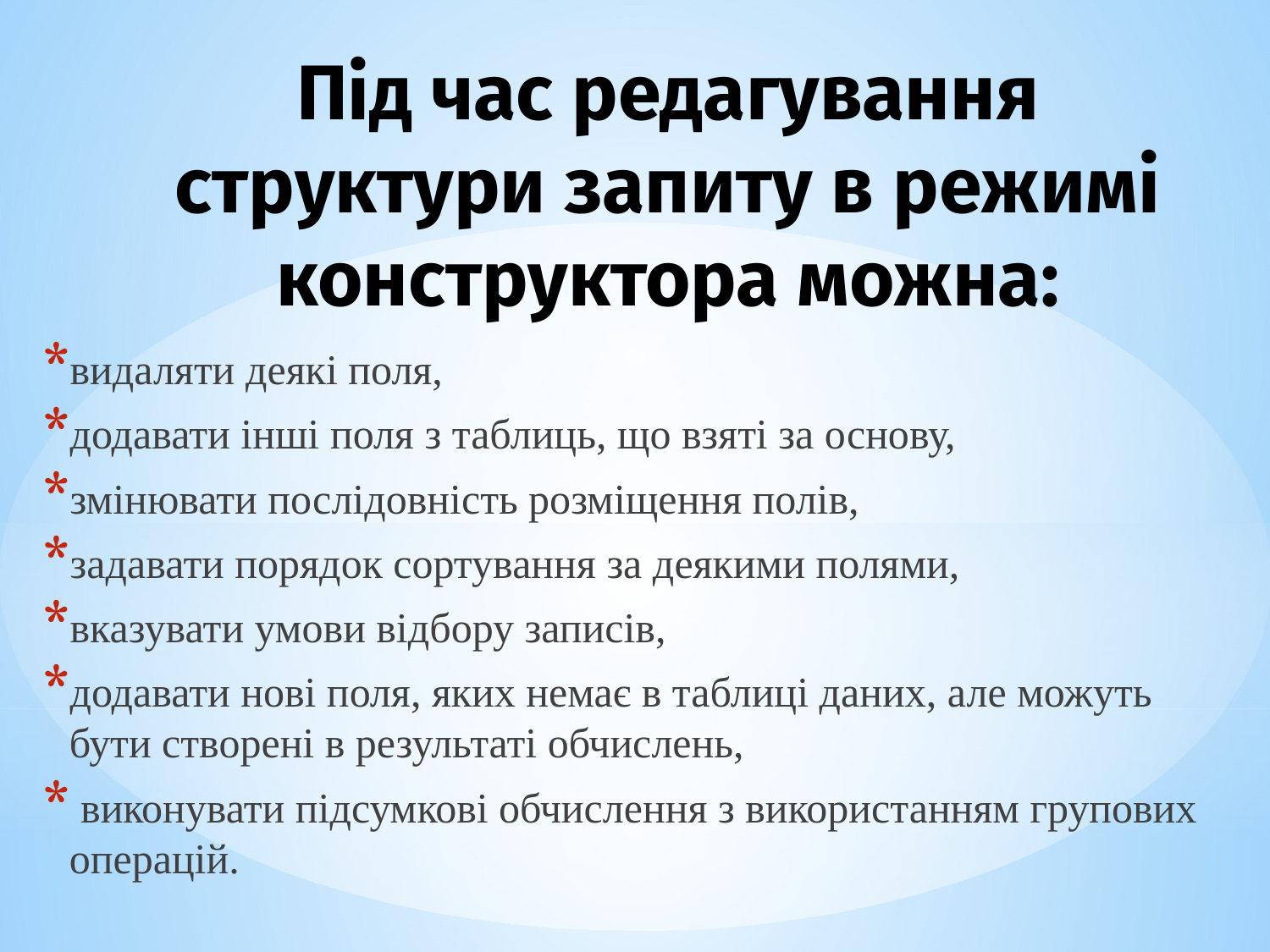

# Під час редагування структури запиту в режимі конструктора можна:
видаляти деякі поля,
додавати інші поля з таблиць, що взяті за основу,
змінювати послідовність розміщення полів,
задавати порядок сортування за деякими полями,
вказувати умови відбору записів,
додавати нові поля, яких немає в таблиці даних, але можуть бути створені в результаті обчислень,
 виконувати підсумкові обчислення з використанням групових операцій.